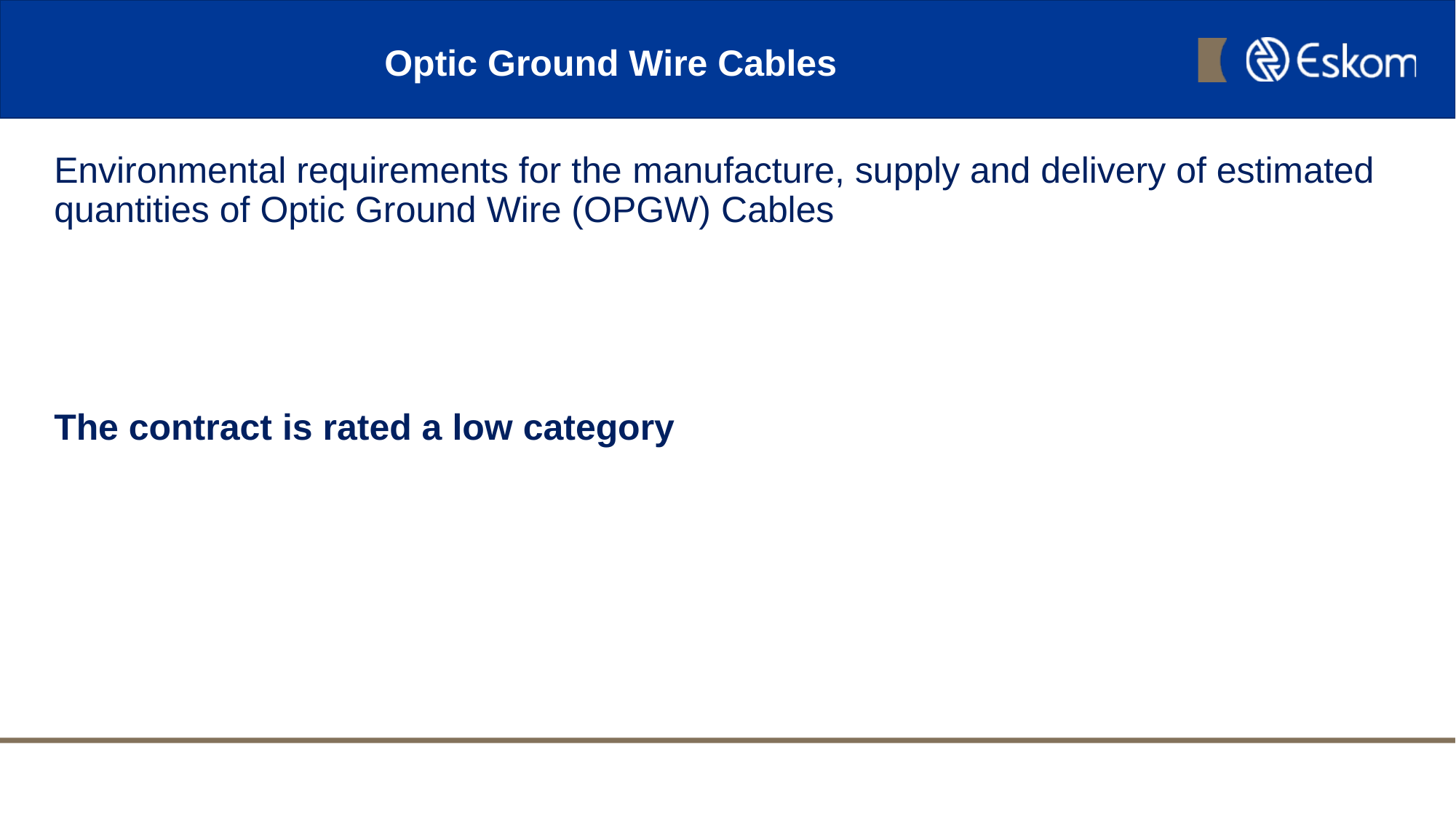

# Optic Ground Wire Cables
Environmental requirements for the manufacture, supply and delivery of estimated quantities of Optic Ground Wire (OPGW) Cables

The contract is rated a low category